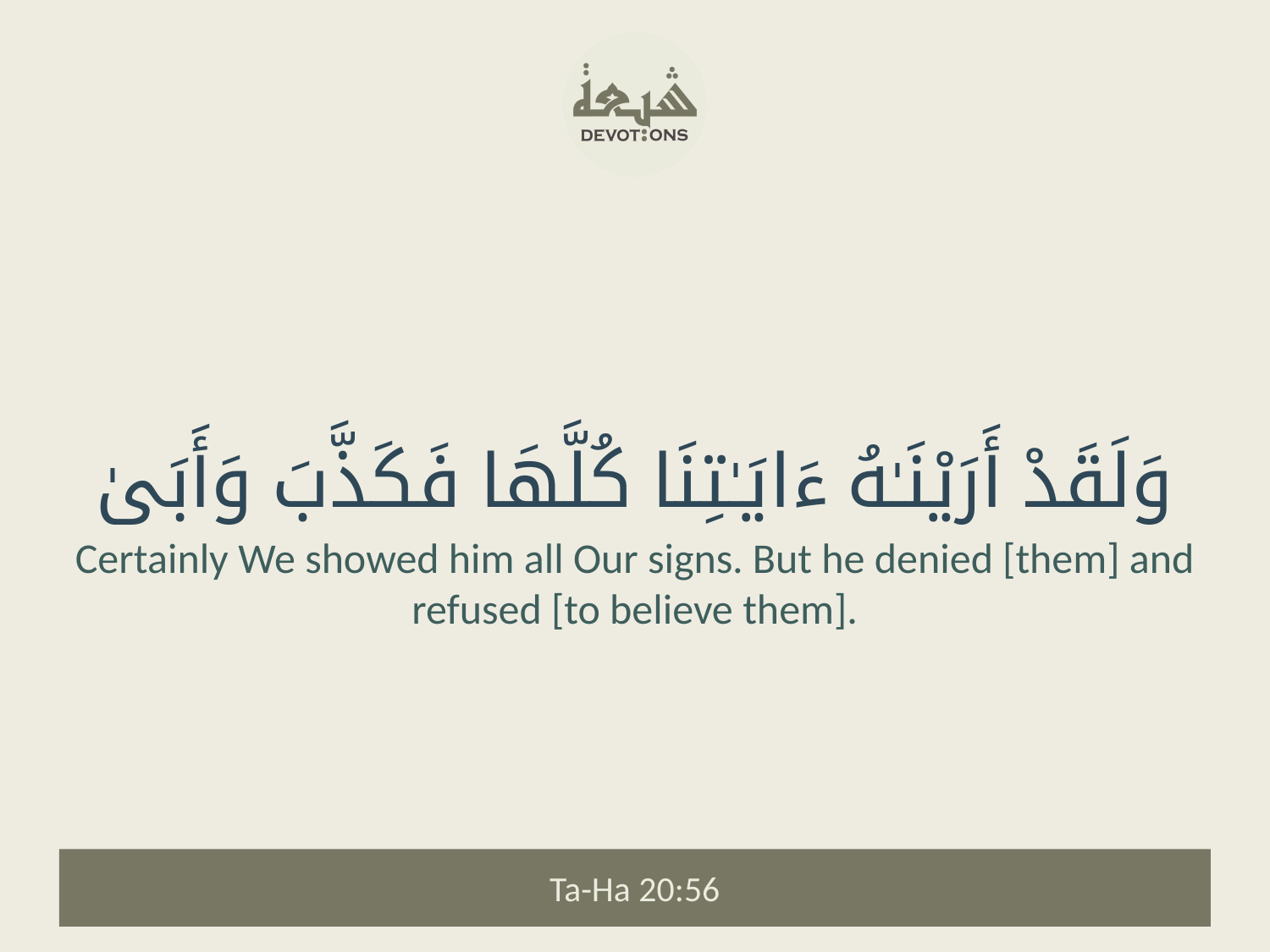

وَلَقَدْ أَرَيْنَـٰهُ ءَايَـٰتِنَا كُلَّهَا فَكَذَّبَ وَأَبَىٰ
Certainly We showed him all Our signs. But he denied [them] and refused [to believe them].
Ta-Ha 20:56